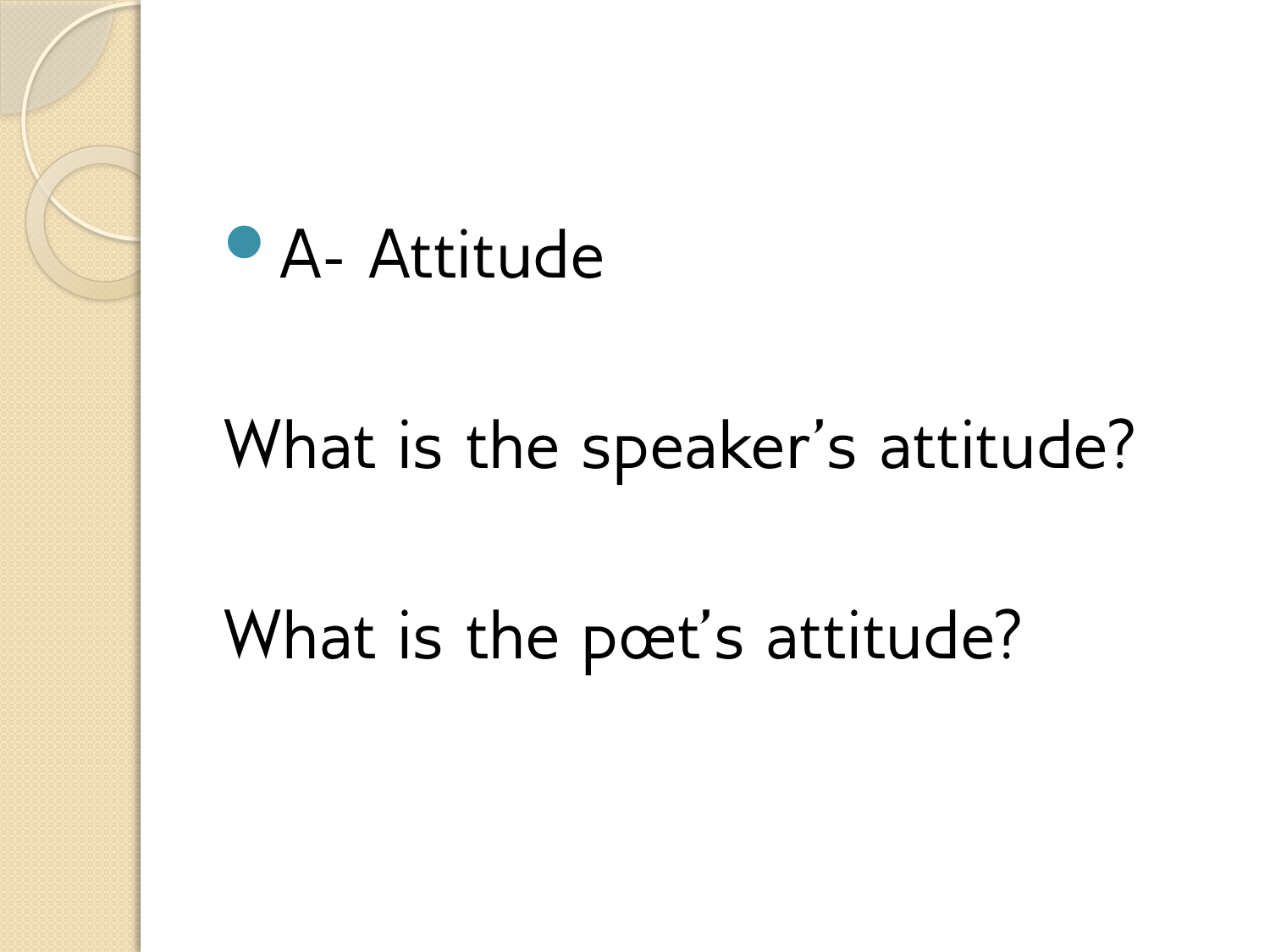

#
A- Attitude

What is the speaker’s attitude?

What is the poet’s attitude?